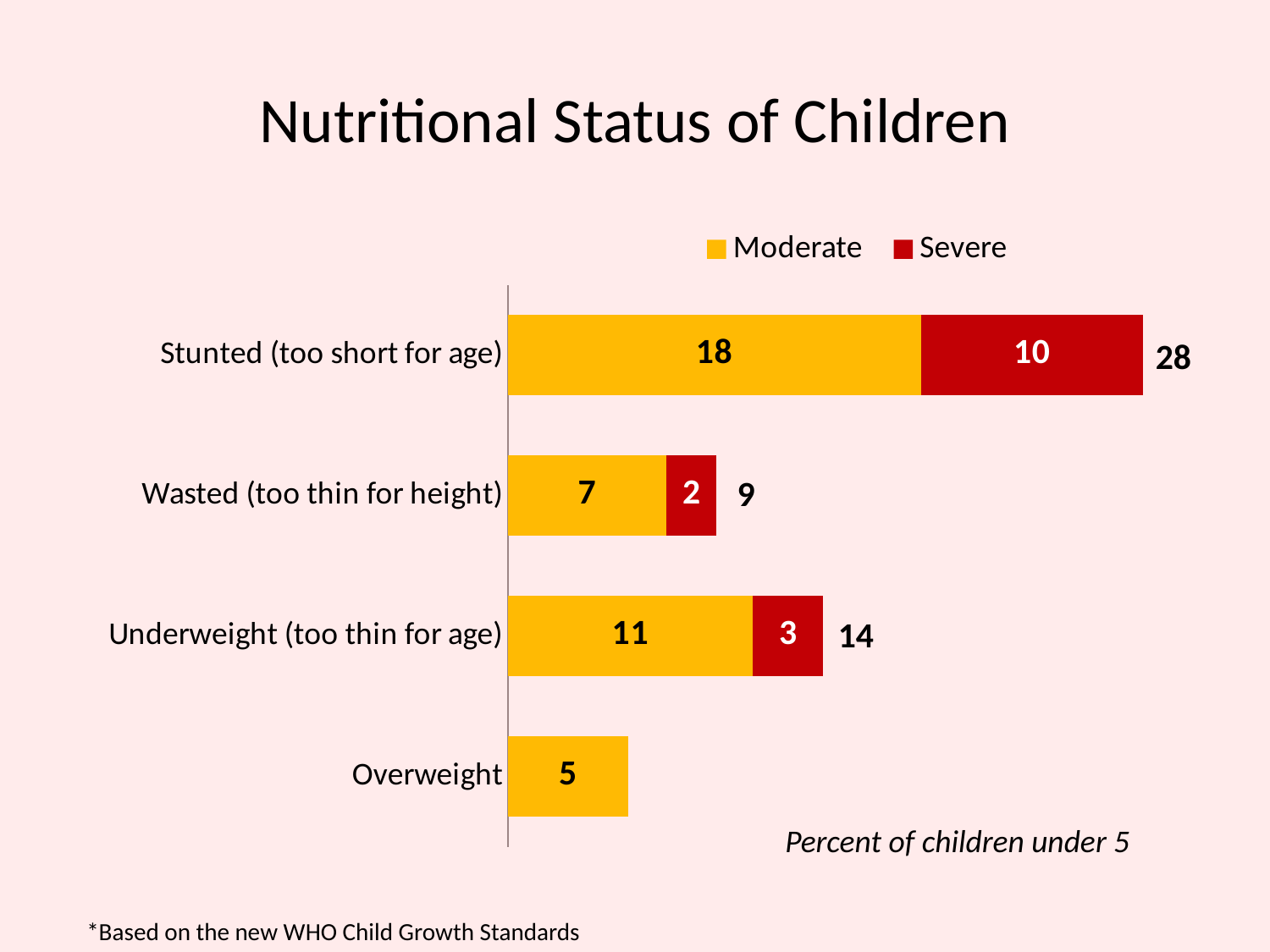

# Nutritional Status of Children

### Chart

| Category | Moderate | Severe |
|---|---|---|
| Overweight | 5.3 | None |
| Underweight (too thin for age) | 10.8 | 3.1 |
| Wasted (too thin for height) | 7.0 | 2.2 |
| Stunted (too short for age) | 18.2 | 9.8 |
28
9
14
Percent of children under 5
*Based on the new WHO Child Growth Standards